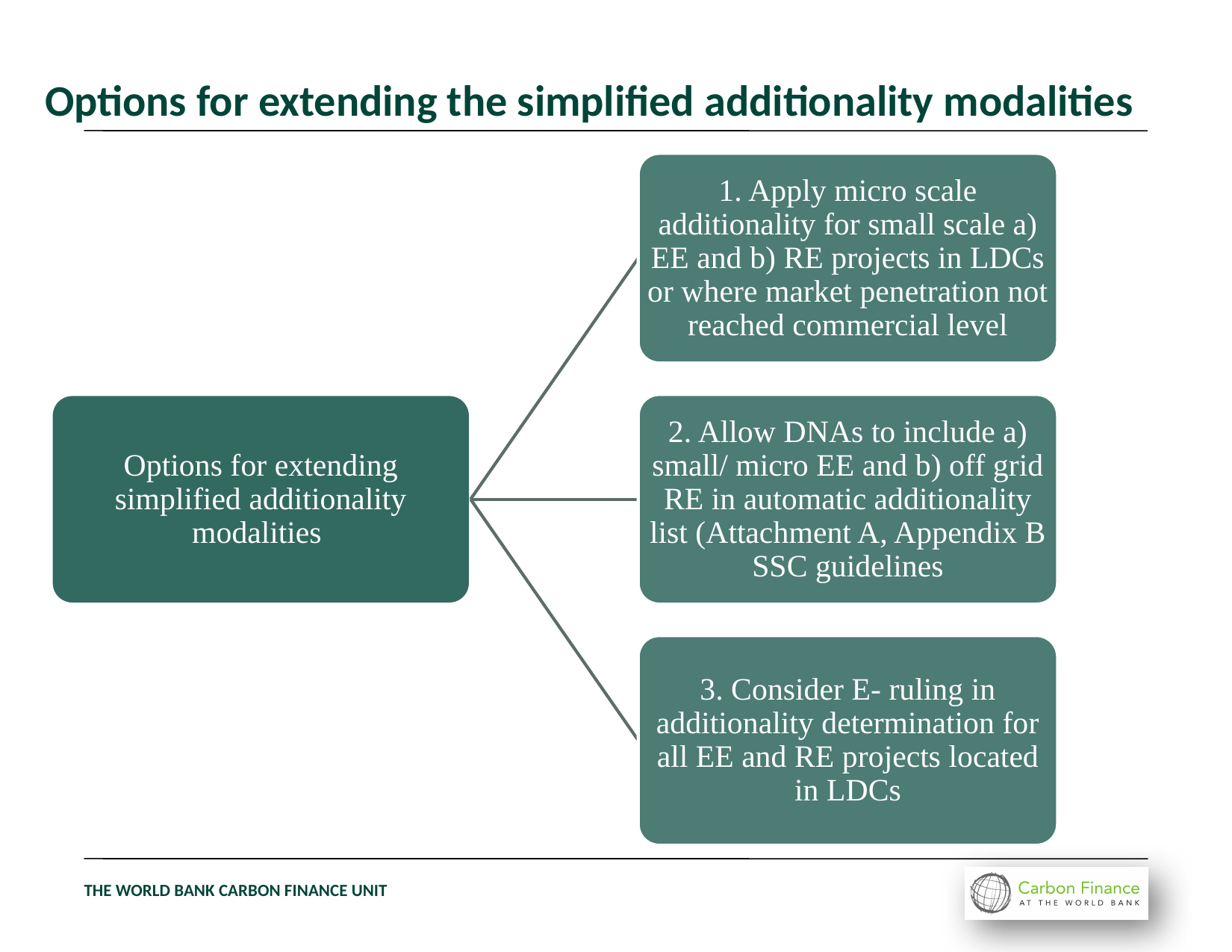

# Options for extending the simplified additionality modalities
Options for extending simplified additionality modalities

1. Apply micro scale additionality for small scale a) EE and b) RE projects in LDCs or where market penetration not reached commercial level

2. Allow DNAs to include a) small/ micro EE and b) off grid RE in automatic additionality list (Attachment A, Appendix B SSC guidelines

3. Consider E- ruling in additionality determination for all EE and RE projects located in LDCs